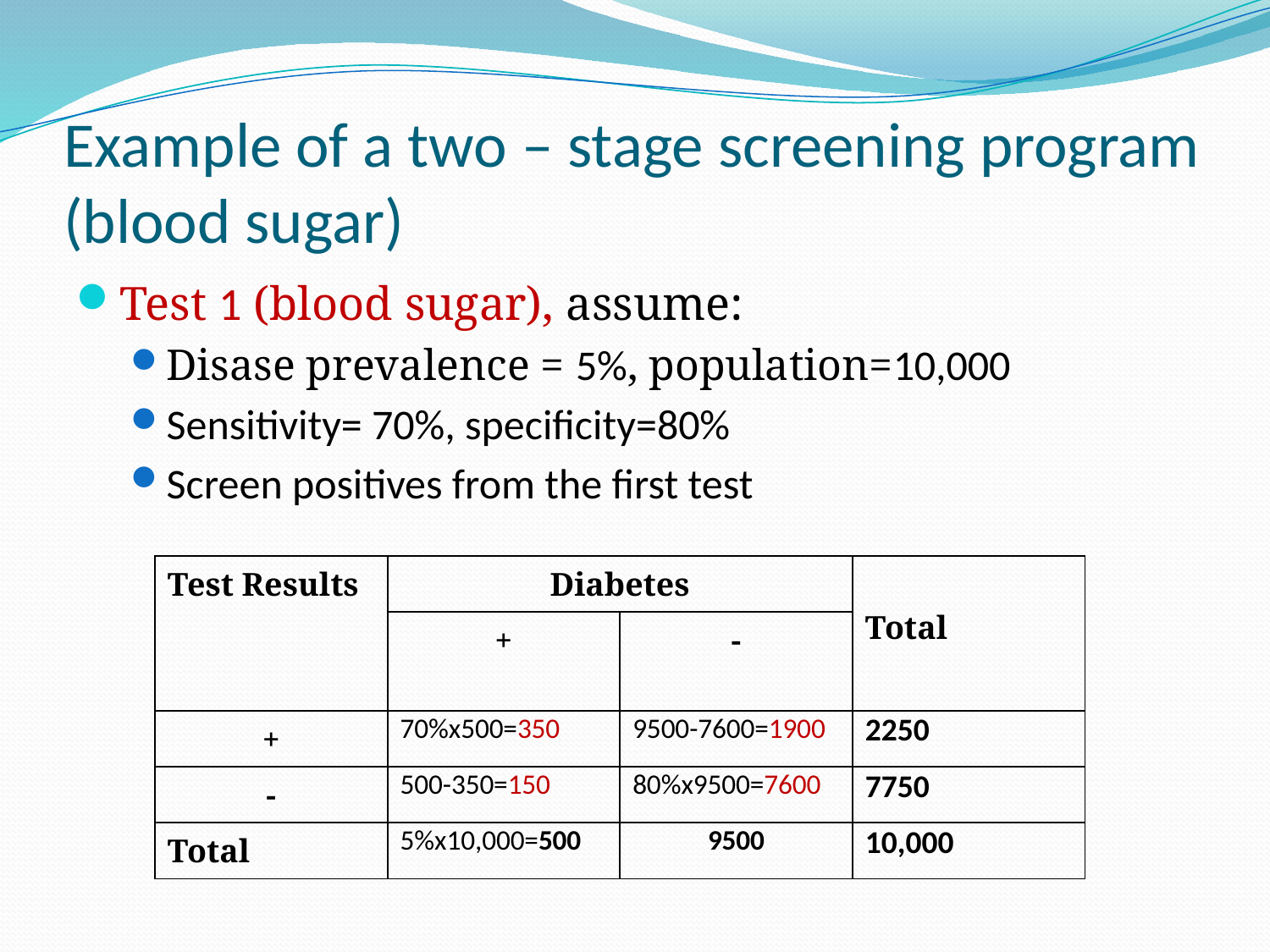

# Example of a two – stage screening program (blood sugar)
Test 1 (blood sugar), assume:
Disase prevalence = 5%, population=10,000
Sensitivity= 70%, specificity=80%
Screen positives from the first test

| Test Results | Diabetes |  | Total |
| --- | --- | --- | --- |
|  | + | - |  |
| + | 70%x500=350 | 9500-7600=1900 | 2250 |
| - | 500-350=150 | 80%x9500=7600 | 7750 |
| Total | 5%x10,000=500 | 9500 | 10,000 |